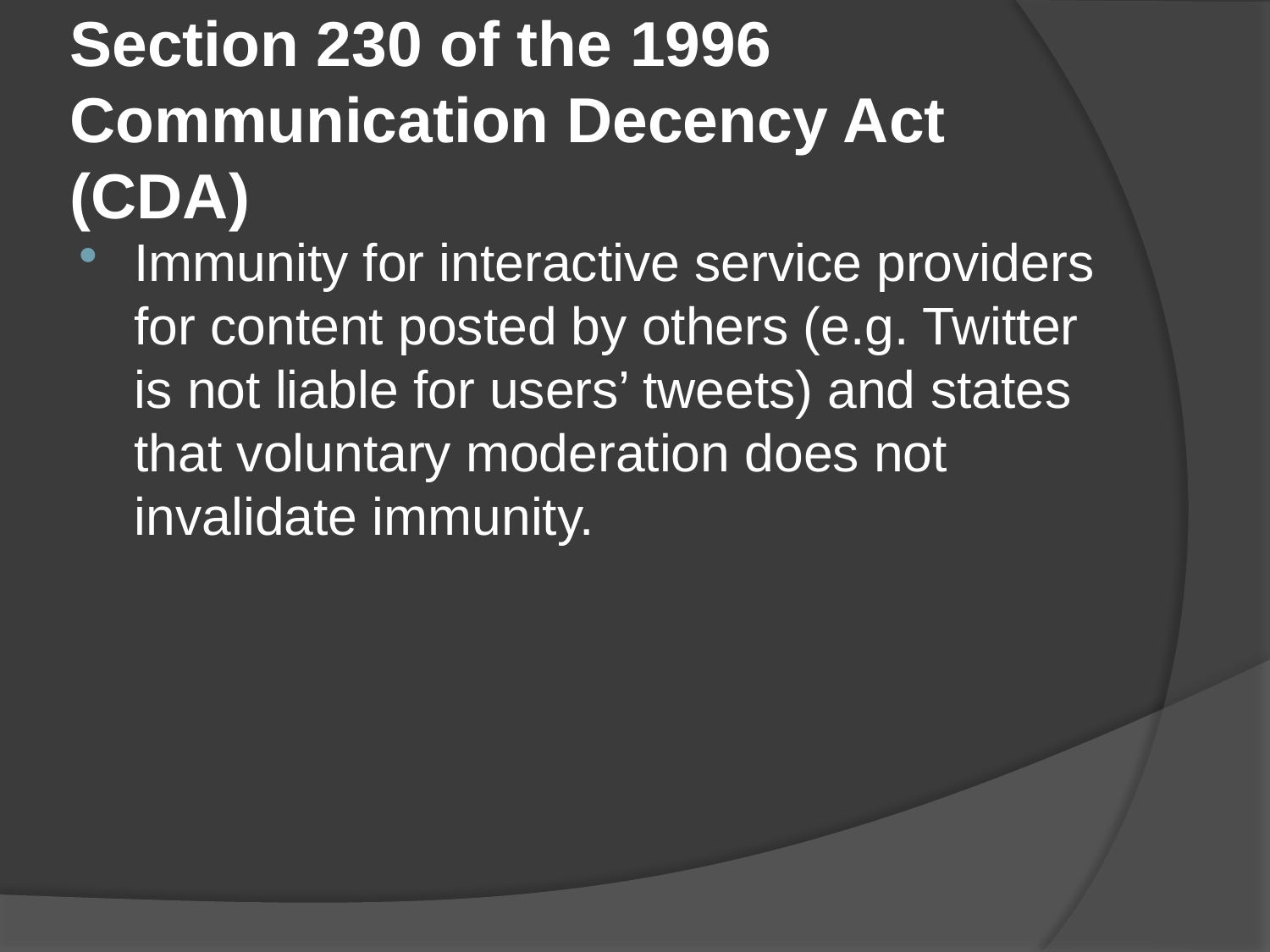

# Section 230 of the 1996 Communication Decency Act (CDA)
Immunity for interactive service providers for content posted by others (e.g. Twitter is not liable for users’ tweets) and states that voluntary moderation does not invalidate immunity.